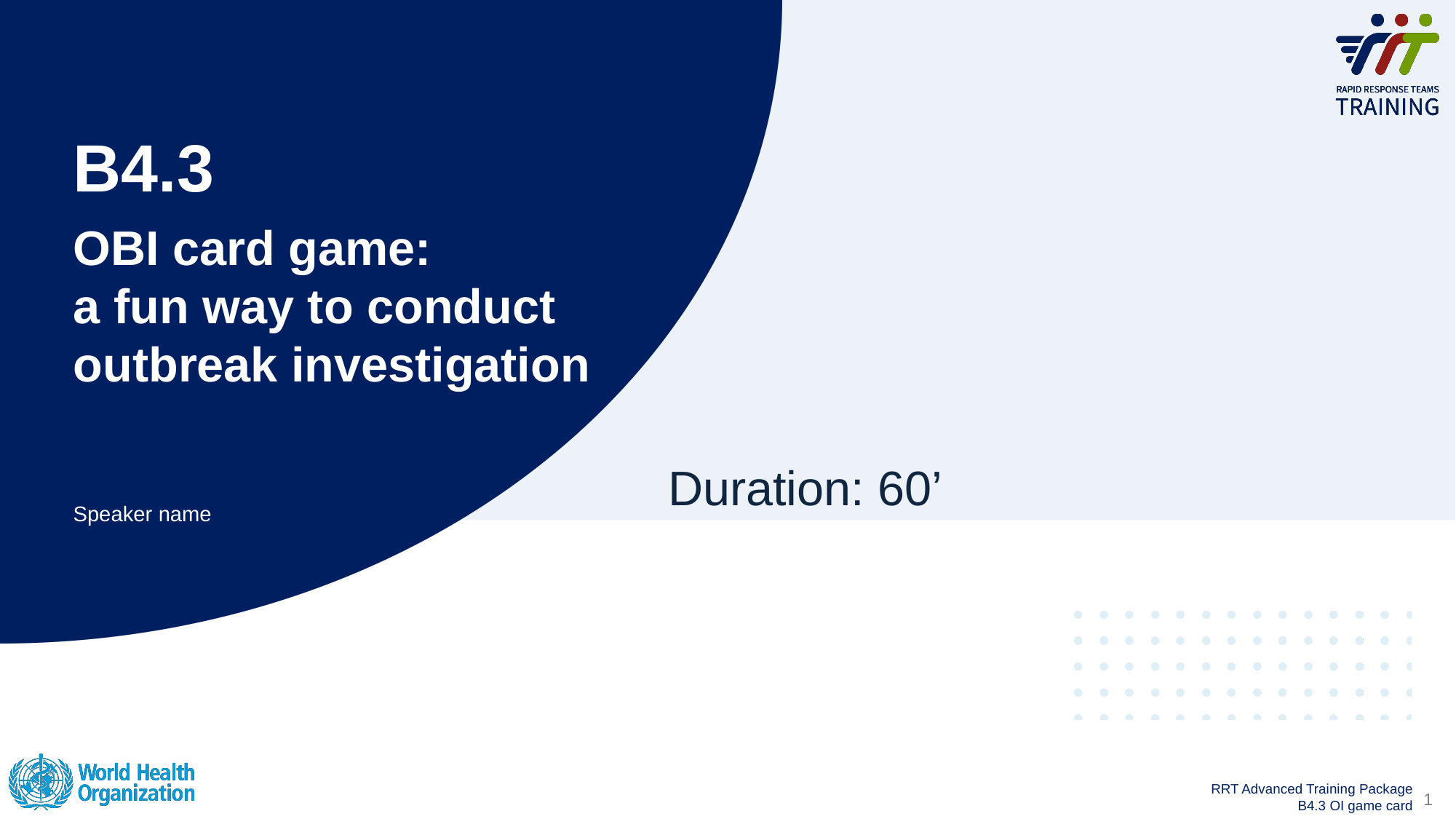

B4.3
OBI card game:
a fun way to conduct outbreak investigation
Duration: 60’​
Speaker name